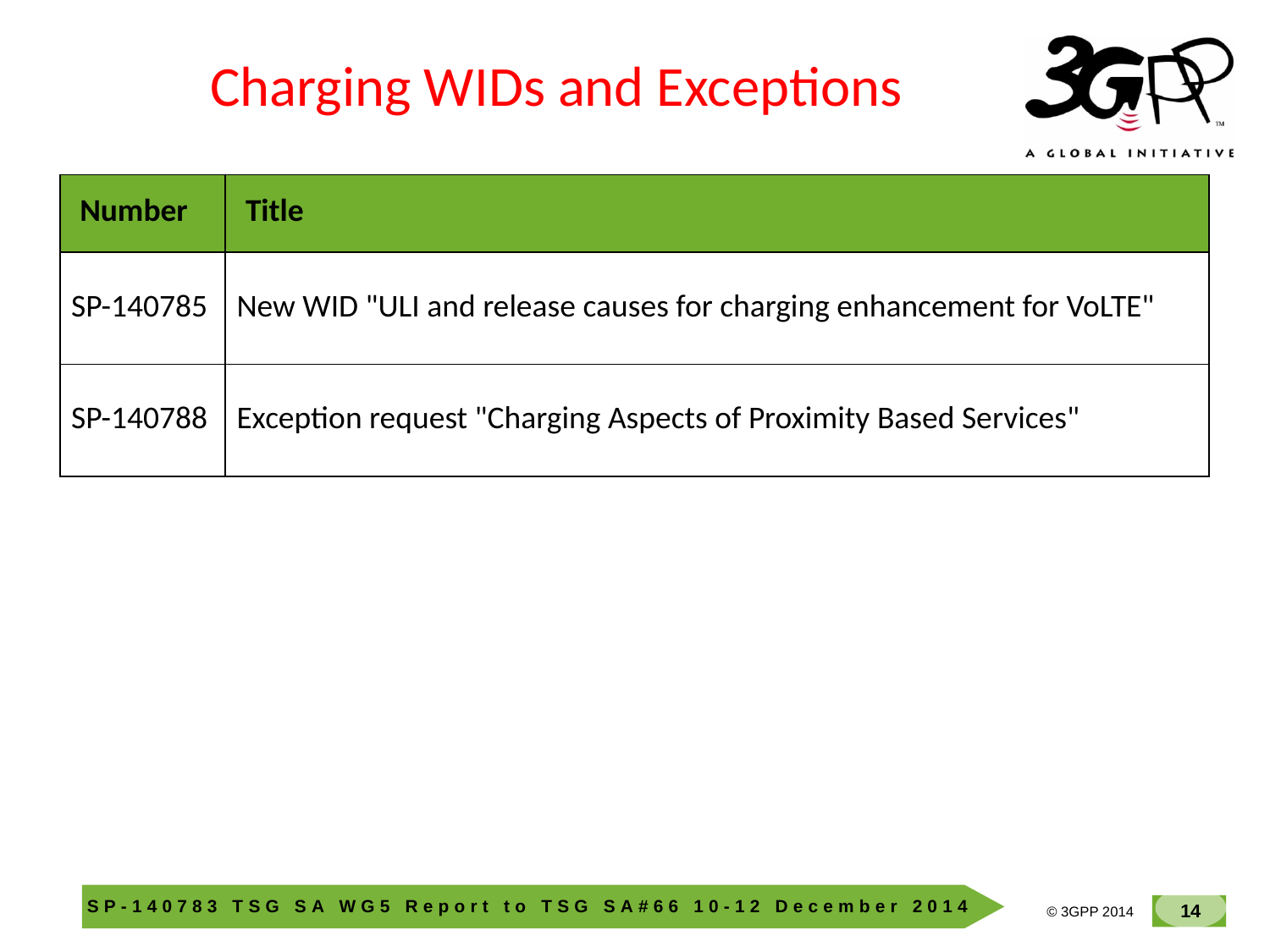

Charging WIDs and Exceptions
| Number | Title |
| --- | --- |
| SP-140785 | New WID "ULI and release causes for charging enhancement for VoLTE" |
| SP-140788 | Exception request "Charging Aspects of Proximity Based Services" |